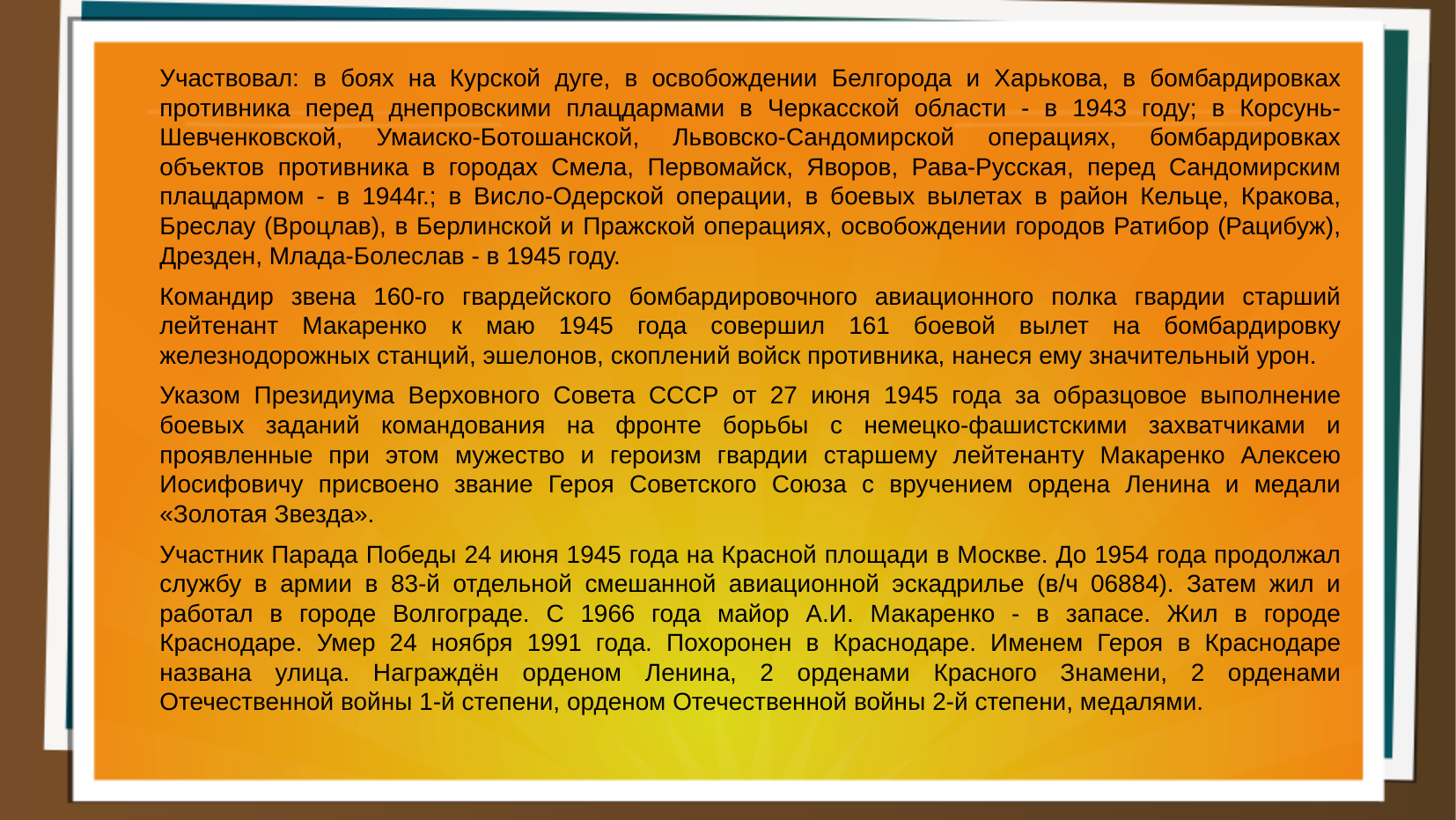

Участвовал: в боях на Курской дуге, в освобождении Белгорода и Харькова, в бомбардировках противника перед днепровскими плацдармами в Черкасской области - в 1943 году; в Корсунь-Шевченковской, Умаиско-Ботошанской, Львовско-Сандомирской операциях, бомбардировках объектов противника в городах Смела, Первомайск, Яворов, Рава-Русская, перед Сандомирским плацдармом - в 1944г.; в Висло-Одерской операции, в боевых вылетах в район Кельце, Кракова, Бреслау (Вроцлав), в Берлинской и Пражской операциях, освобождении городов Ратибор (Рацибуж), Дрезден, Млада-Болеслав - в 1945 году.
	Командир звена 160-го гвардейского бомбардировочного авиационного полка гвардии старший лейтенант Макаренко к маю 1945 года совершил 161 боевой вылет на бомбардировку железнодорожных станций, эшелонов, скоплений войск противника, нанеся ему значительный урон.
	Указом Президиума Верховного Совета СССР от 27 июня 1945 года за образцовое выполнение боевых заданий командования на фронте борьбы с немецко-фашистскими захватчиками и проявленные при этом мужество и героизм гвардии старшему лейтенанту Макаренко Алексею Иосифовичу присвоено звание Героя Советского Союза с вручением ордена Ленина и медали «Золотая Звезда».
	Участник Парада Победы 24 июня 1945 года на Красной площади в Москве. До 1954 года продолжал службу в армии в 83-й отдельной смешанной авиационной эскадрилье (в/ч 06884). Затем жил и работал в городе Волгограде. С 1966 года майор А.И. Макаренко - в запасе. Жил в городе Краснодаре. Умер 24 ноября 1991 года. Похоронен в Краснодаре. Именем Героя в Краснодаре названа улица. Награждён орденом Ленина, 2 орденами Красного Знамени, 2 орденами Отечественной войны 1-й степени, орденом Отечественной войны 2-й степени, медалями.